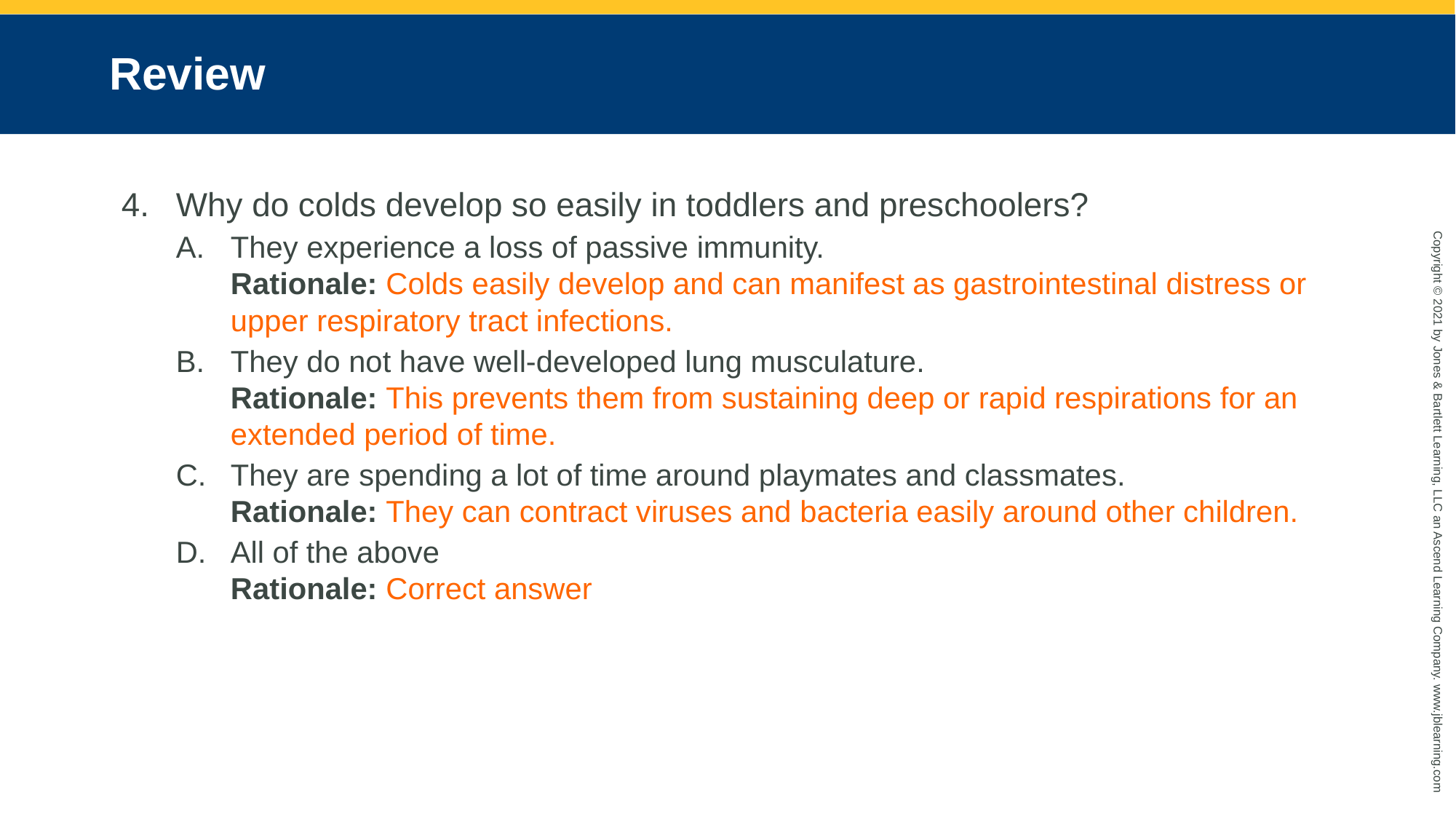

# Review
Why do colds develop so easily in toddlers and preschoolers?
They experience a loss of passive immunity.
Rationale: Colds easily develop and can manifest as gastrointestinal distress or upper respiratory tract infections.
They do not have well-developed lung musculature.
Rationale: This prevents them from sustaining deep or rapid respirations for an extended period of time.
They are spending a lot of time around playmates and classmates.
Rationale: They can contract viruses and bacteria easily around other children.
All of the above
Rationale: Correct answer